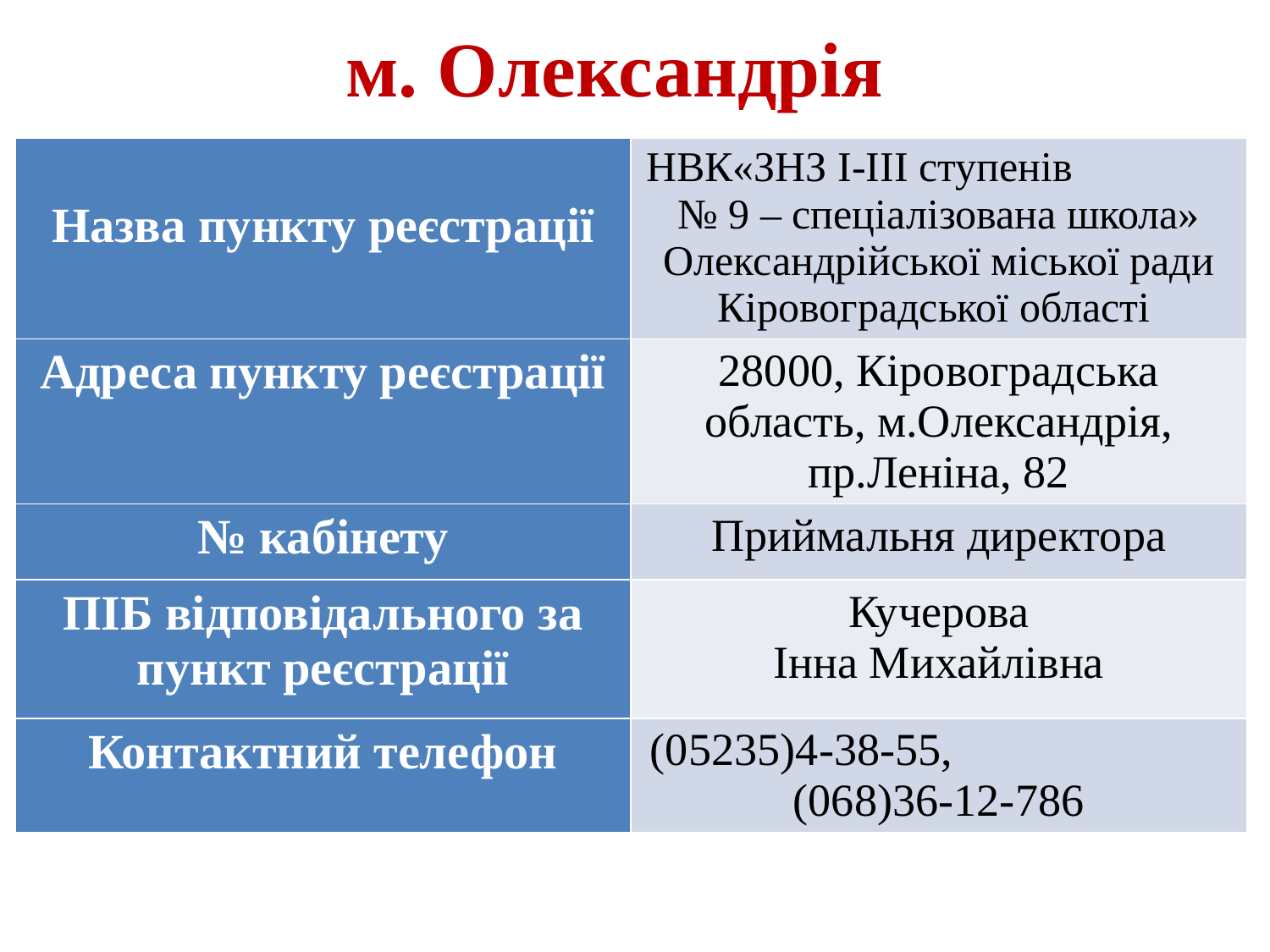

# м. Олександрія
| Назва пункту реєстрації | НВК«ЗНЗ І-ІІІ ступенів № 9 – спеціалізована школа» Олександрійської міської ради Кіровоградської області |
| --- | --- |
| Адреса пункту реєстрації | 28000, Кіровоградська область, м.Олександрія, пр.Леніна, 82 |
| № кабінету | Приймальня директора |
| ПІБ відповідального за пункт реєстрації | Кучерова Інна Михайлівна |
| Контактний телефон | (05235)4-38-55, (068)36-12-786 |